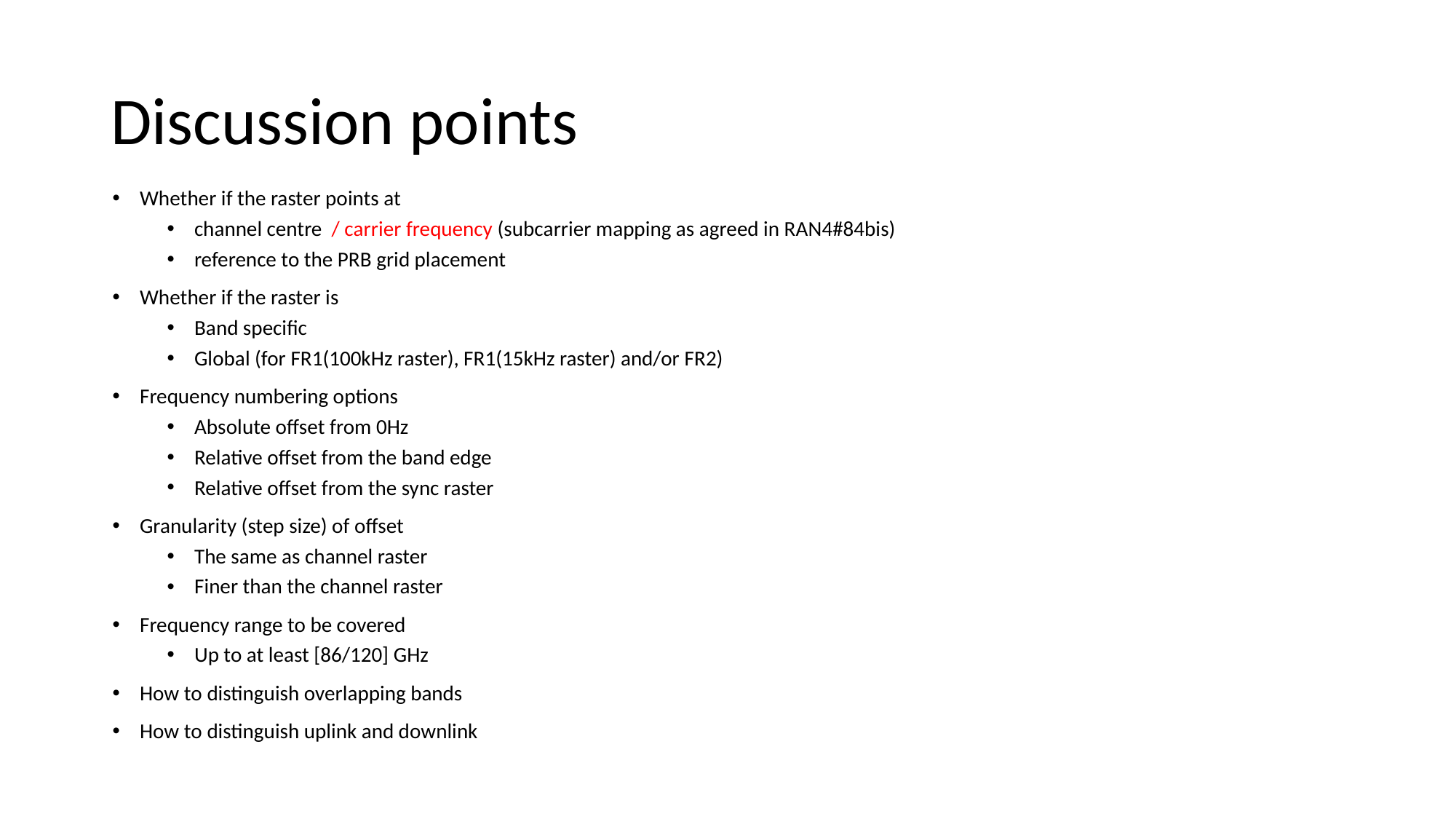

# Discussion points
Whether if the raster points at
channel centre  / carrier frequency (subcarrier mapping as agreed in RAN4#84bis)
reference to the PRB grid placement
Whether if the raster is
Band specific
Global (for FR1(100kHz raster), FR1(15kHz raster) and/or FR2)
Frequency numbering options
Absolute offset from 0Hz
Relative offset from the band edge
Relative offset from the sync raster
Granularity (step size) of offset
The same as channel raster
Finer than the channel raster
Frequency range to be covered
Up to at least [86/120] GHz
How to distinguish overlapping bands
How to distinguish uplink and downlink